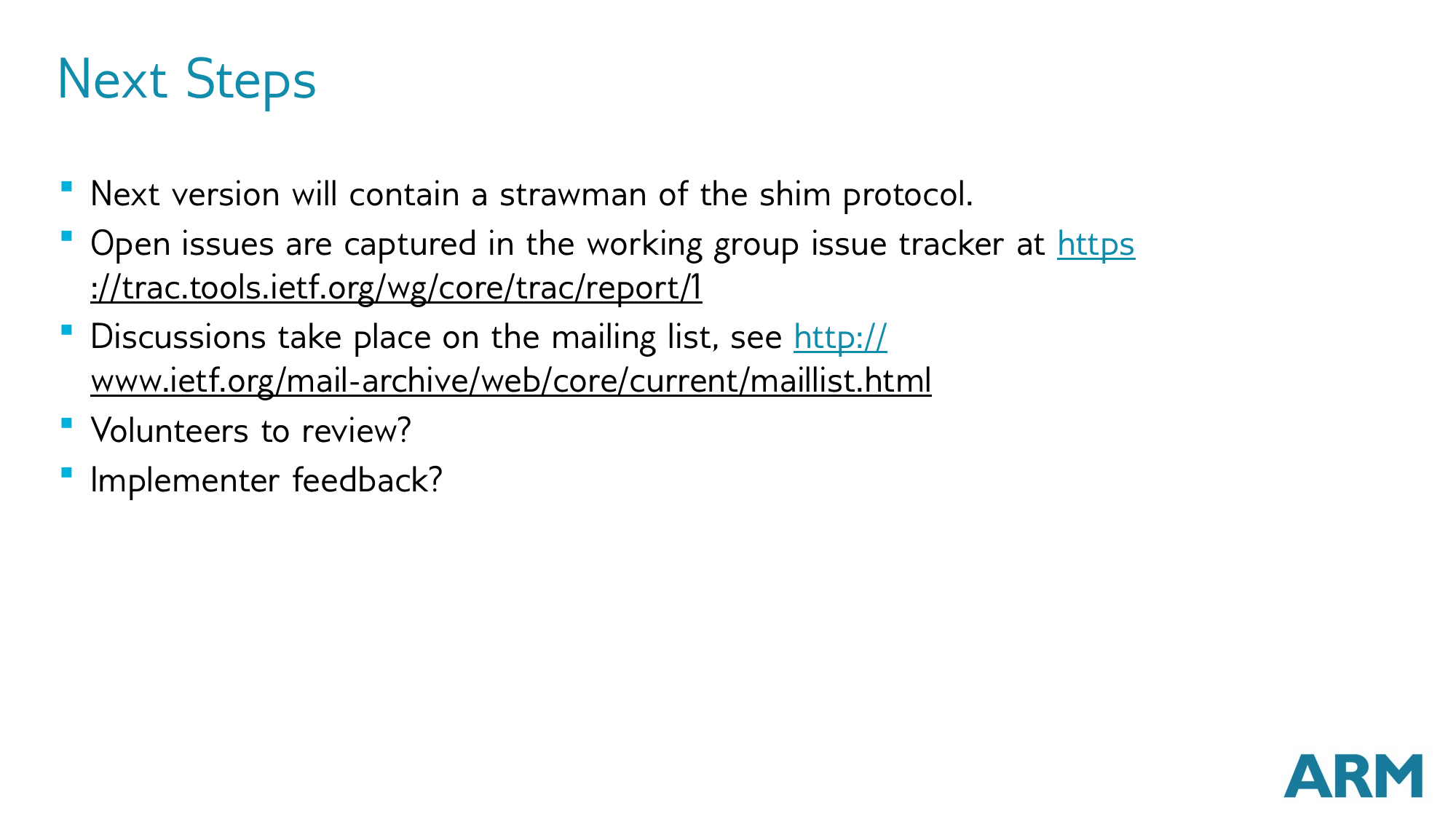

# Next Steps
Next version will contain a strawman of the shim protocol.
Open issues are captured in the working group issue tracker at https://trac.tools.ietf.org/wg/core/trac/report/1
Discussions take place on the mailing list, see http://www.ietf.org/mail-archive/web/core/current/maillist.html
Volunteers to review?
Implementer feedback?